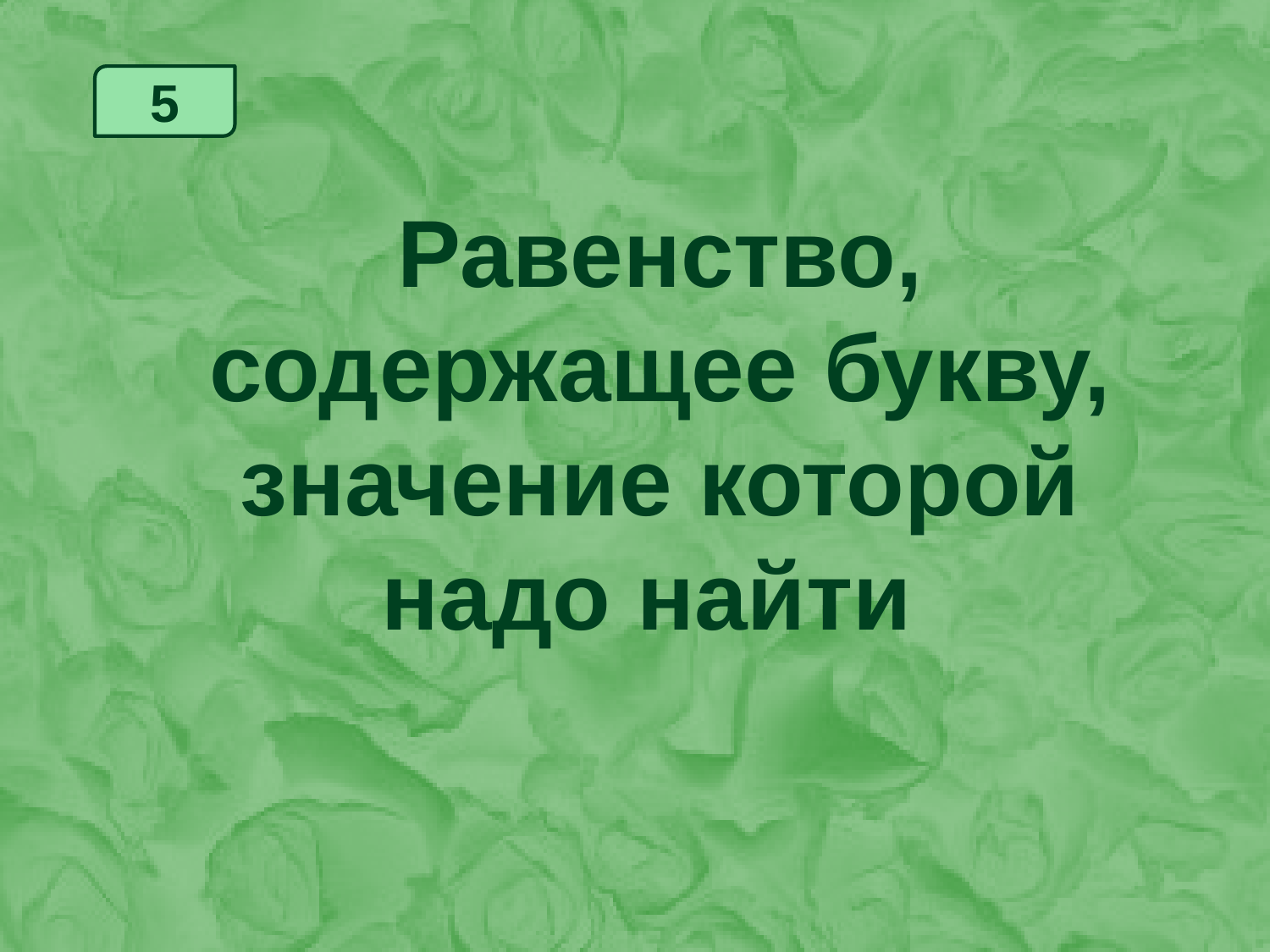

5
Равенство, содержащее букву, значение которой надо найти